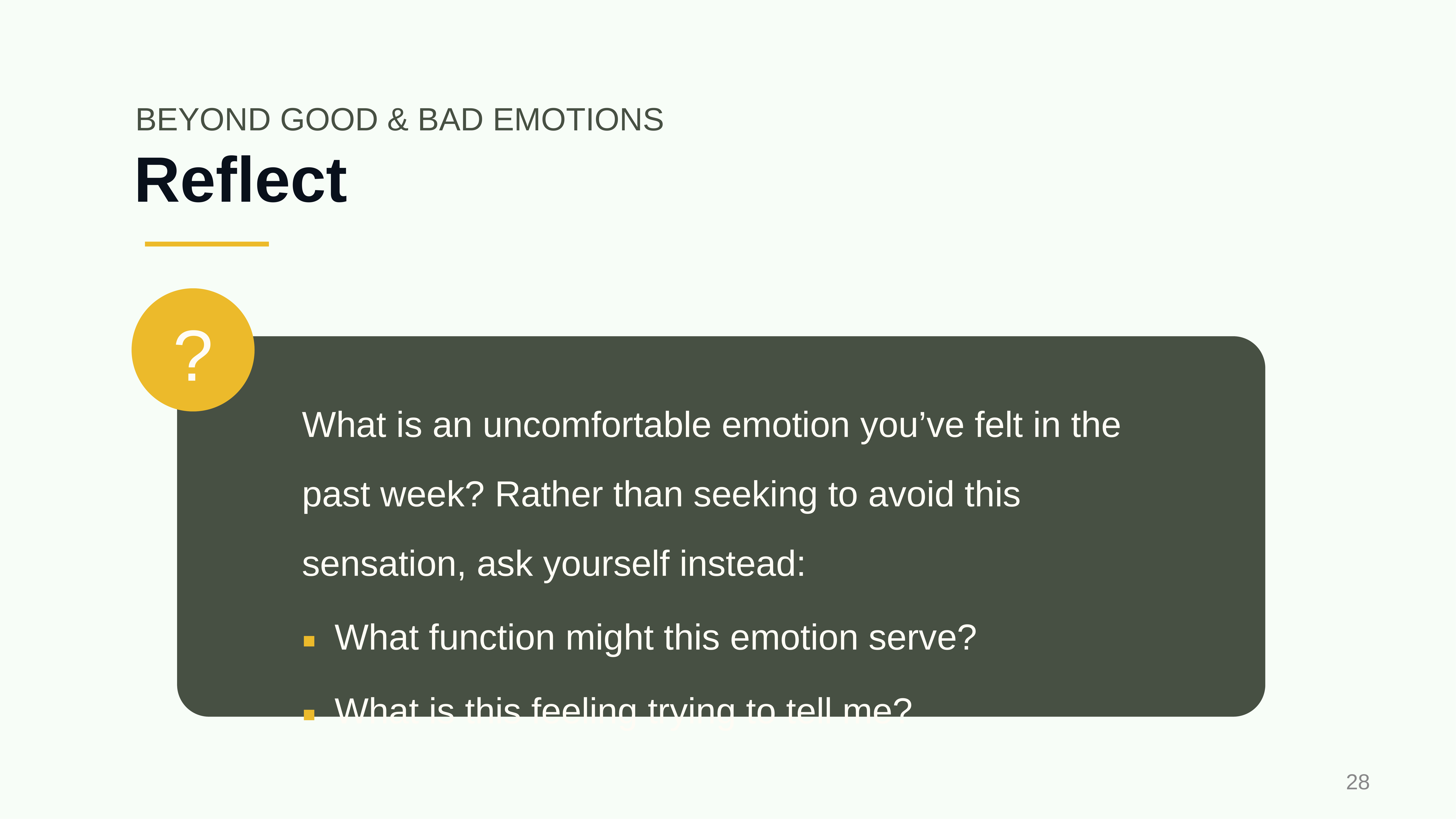

BEYOND GOOD & BAD EMOTIONS
# Reflect

?

What is an uncomfortable emotion you’ve felt in the past week? Rather than seeking to avoid this sensation, ask yourself instead:
What function might this emotion serve?
What is this feeling trying to tell me?
28